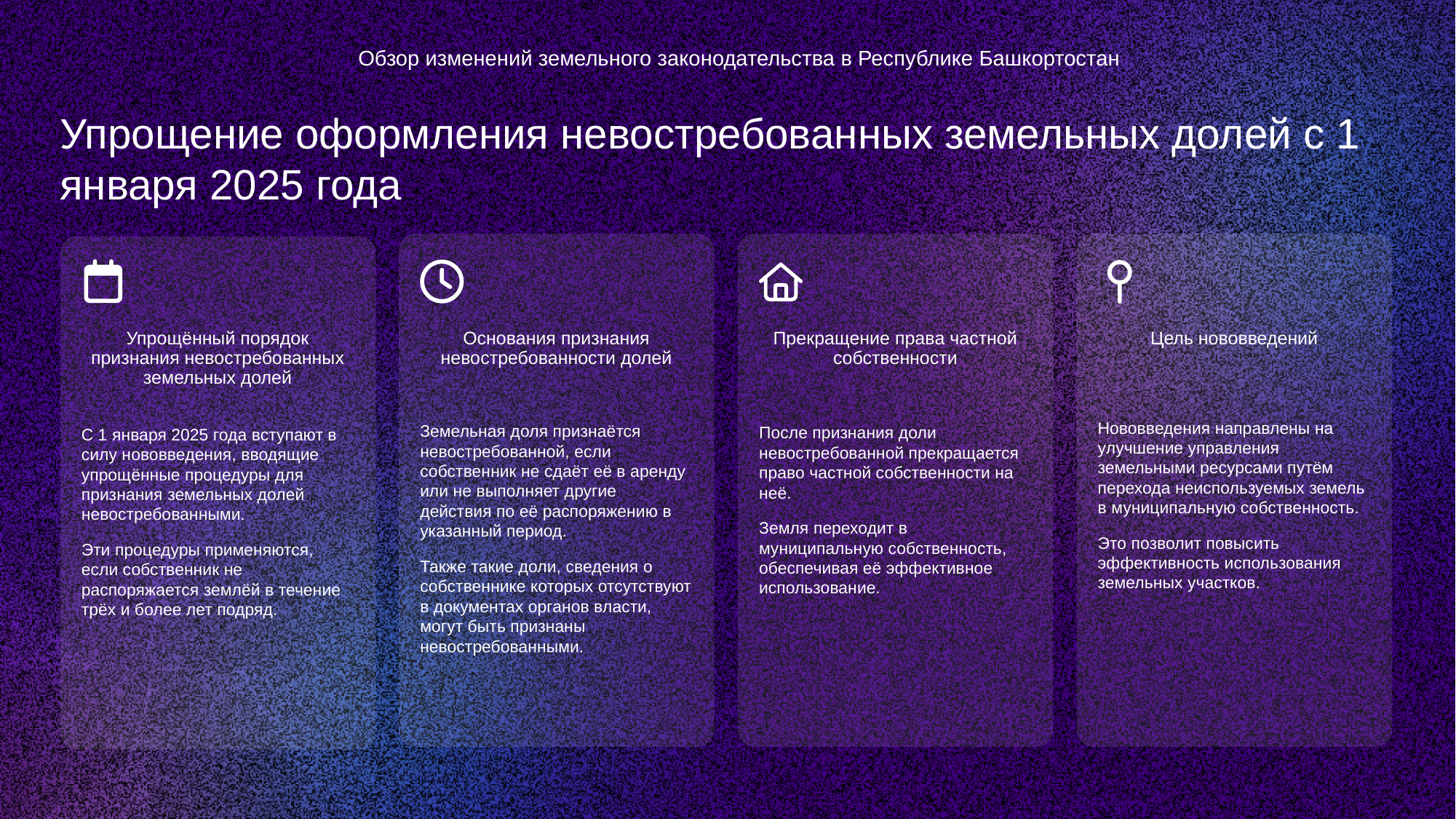

Обзор изменений земельного законодательства в Республике Башкортостан
Упрощение оформления невостребованных земельных долей с 1 января 2025 года

Упрощённый порядок признания невостребованных земельных долей
Основания признания невостребованности долей
Прекращение права частной собственности
Цель нововведений
Нововведения направлены на улучшение управления земельными ресурсами путём перехода неиспользуемых земель в муниципальную собственность.
Это позволит повысить эффективность использования земельных участков.
Земельная доля признаётся невостребованной, если собственник не сдаёт её в аренду или не выполняет другие действия по её распоряжению в указанный период.
Также такие доли, сведения о собственнике которых отсутствуют в документах органов власти, могут быть признаны невостребованными.
После признания доли невостребованной прекращается право частной собственности на неё.
Земля переходит в муниципальную собственность, обеспечивая её эффективное использование.
С 1 января 2025 года вступают в силу нововведения, вводящие упрощённые процедуры для признания земельных долей невостребованными.
Эти процедуры применяются, если собственник не распоряжается землёй в течение трёх и более лет подряд.